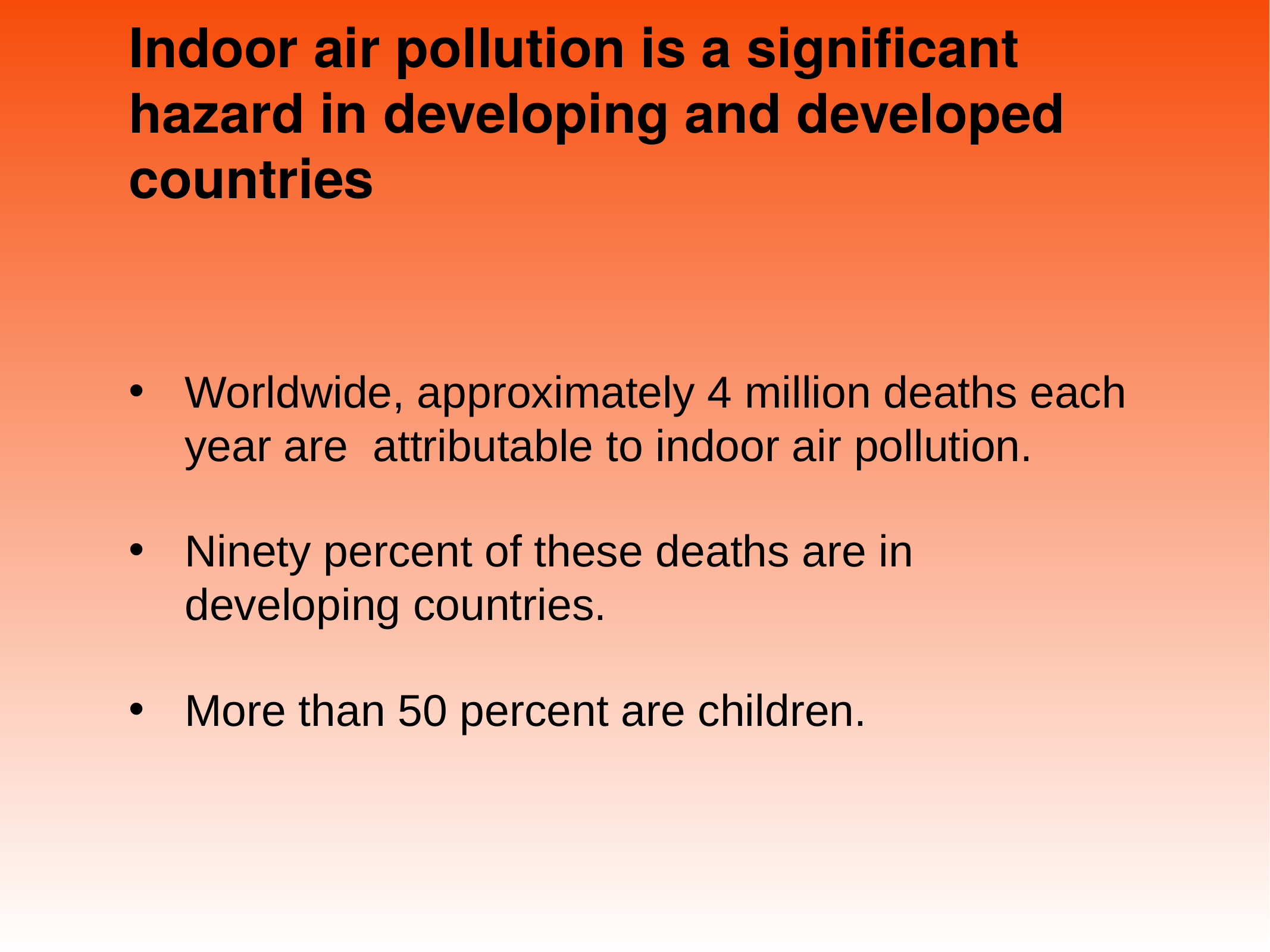

# Indoor air pollution is a significant hazard in developing and developed countries
Worldwide, approximately 4 million deaths each year are  attributable to indoor air pollution.
Ninety percent of these deaths are in developing countries.
More than 50 percent are children.